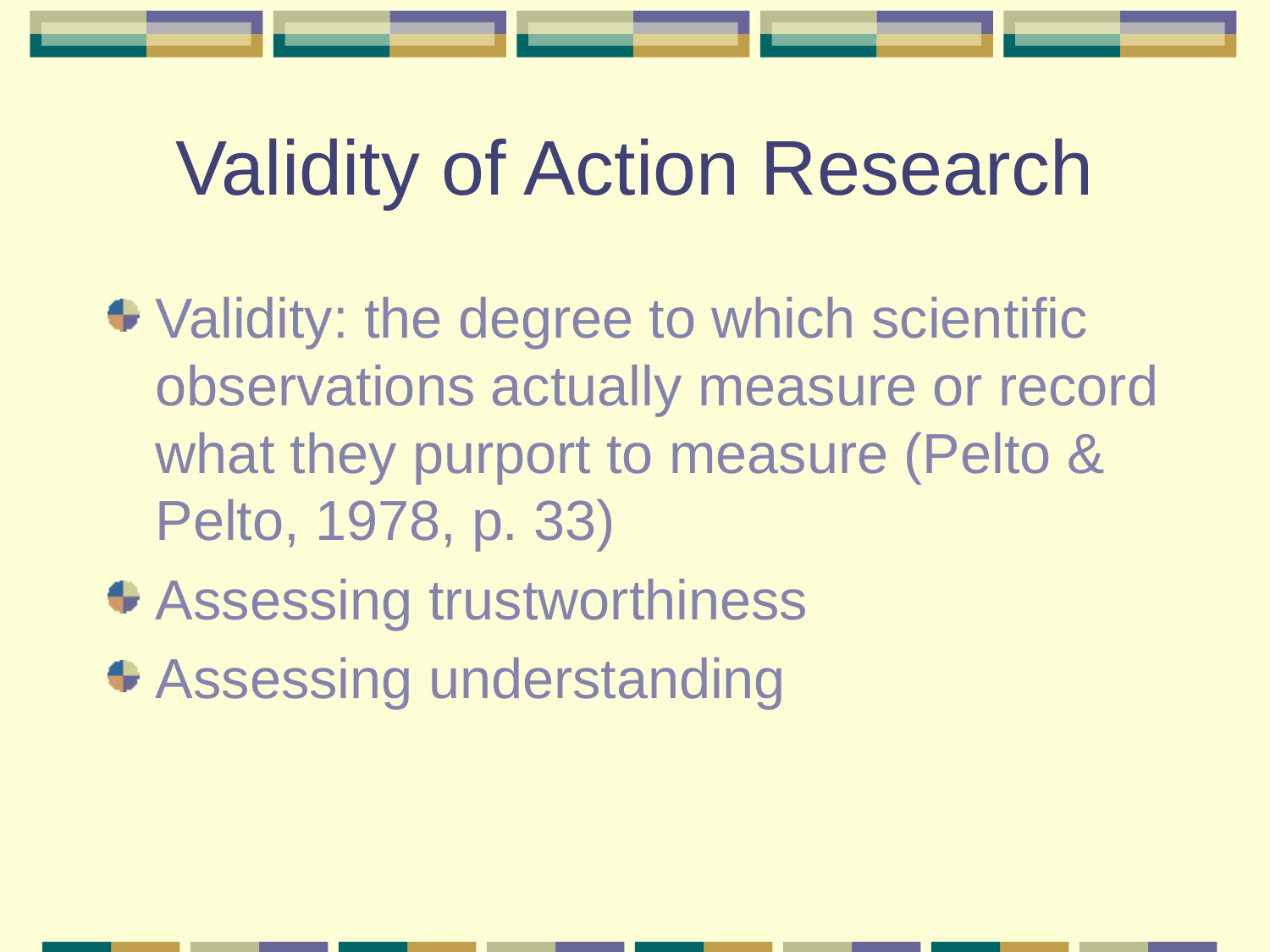

# Validity of Action Research
Validity: the degree to which scientific observations actually measure or record what they purport to measure (Pelto & Pelto, 1978, p. 33)
Assessing trustworthiness
Assessing understanding